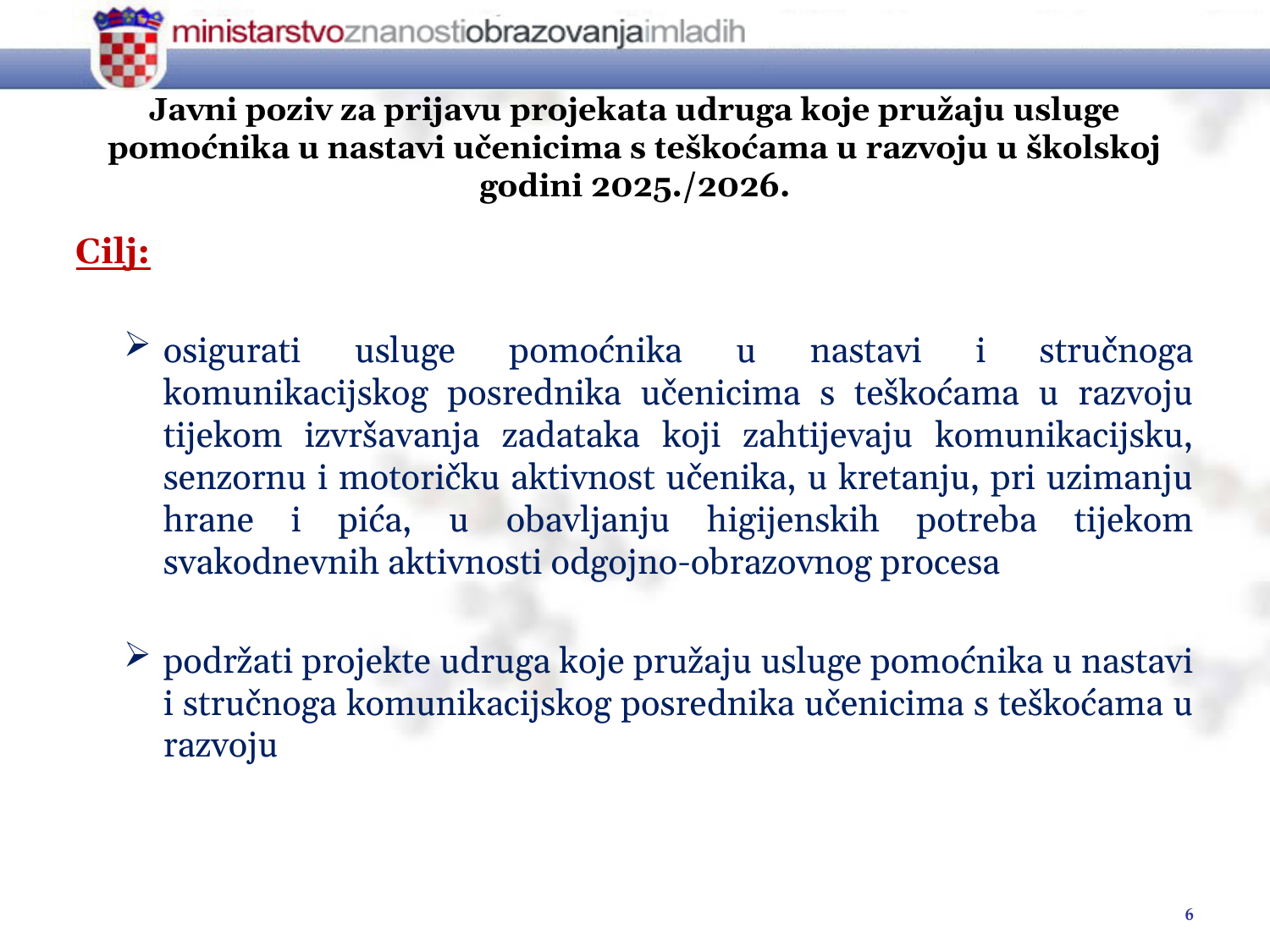

# Javni poziv za prijavu projekata udruga koje pružaju usluge pomoćnika u nastavi učenicima s teškoćama u razvoju u školskoj godini 2025./2026.
Cilj:

osigurati usluge pomoćnika u nastavi i stručnoga komunikacijskog posrednika učenicima s teškoćama u razvoju tijekom izvršavanja zadataka koji zahtijevaju komunikacijsku, senzornu i motoričku aktivnost učenika, u kretanju, pri uzimanju hrane i pića, u obavljanju higijenskih potreba tijekom svakodnevnih aktivnosti odgojno-obrazovnog procesa

podržati projekte udruga koje pružaju usluge pomoćnika u nastavi i stručnoga komunikacijskog posrednika učenicima s teškoćama u razvoju

6